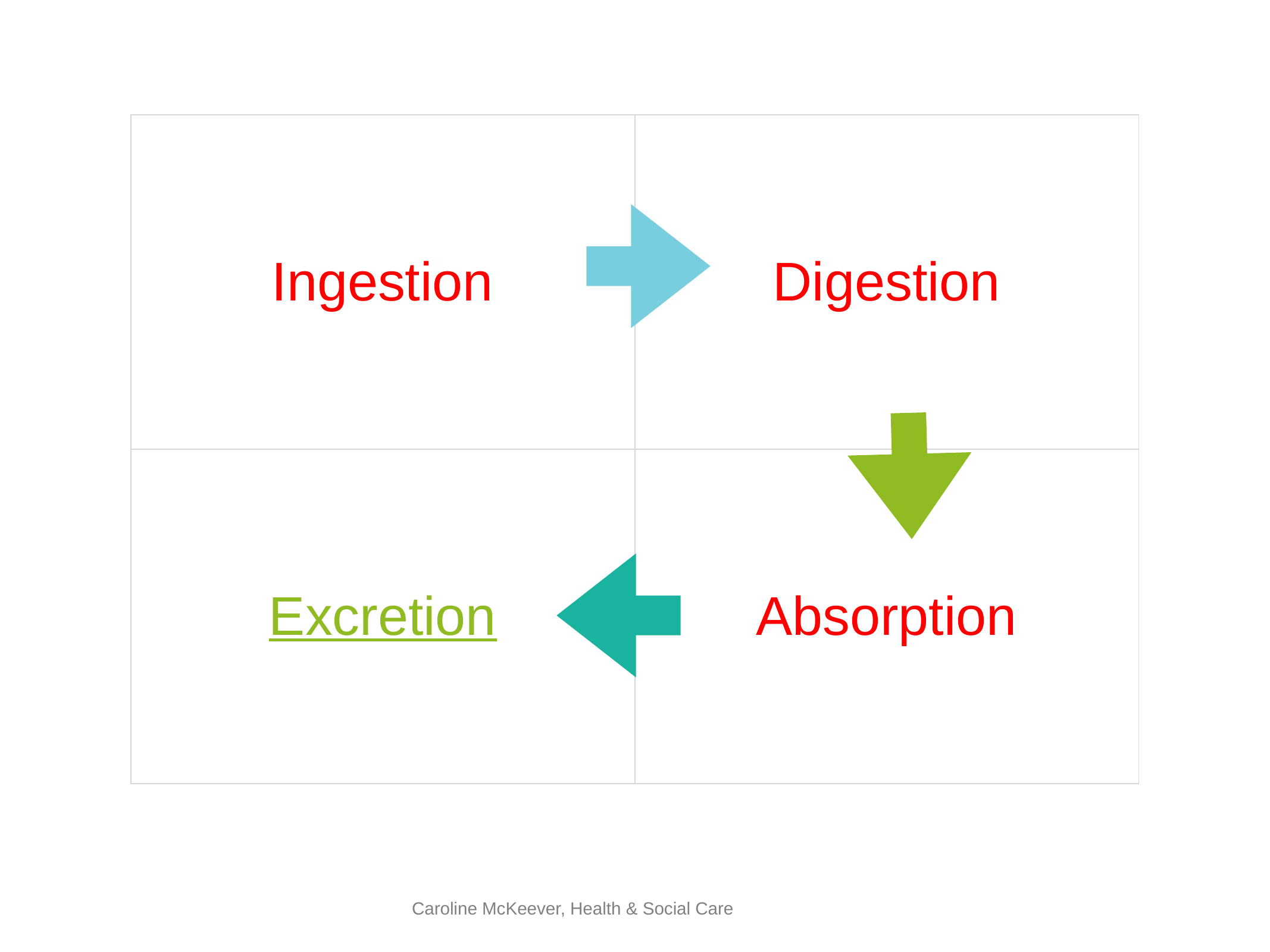

| Ingestion | Digestion |
| --- | --- |
| Excretion | Absorption |

Caroline McKeever, Health & Social Care